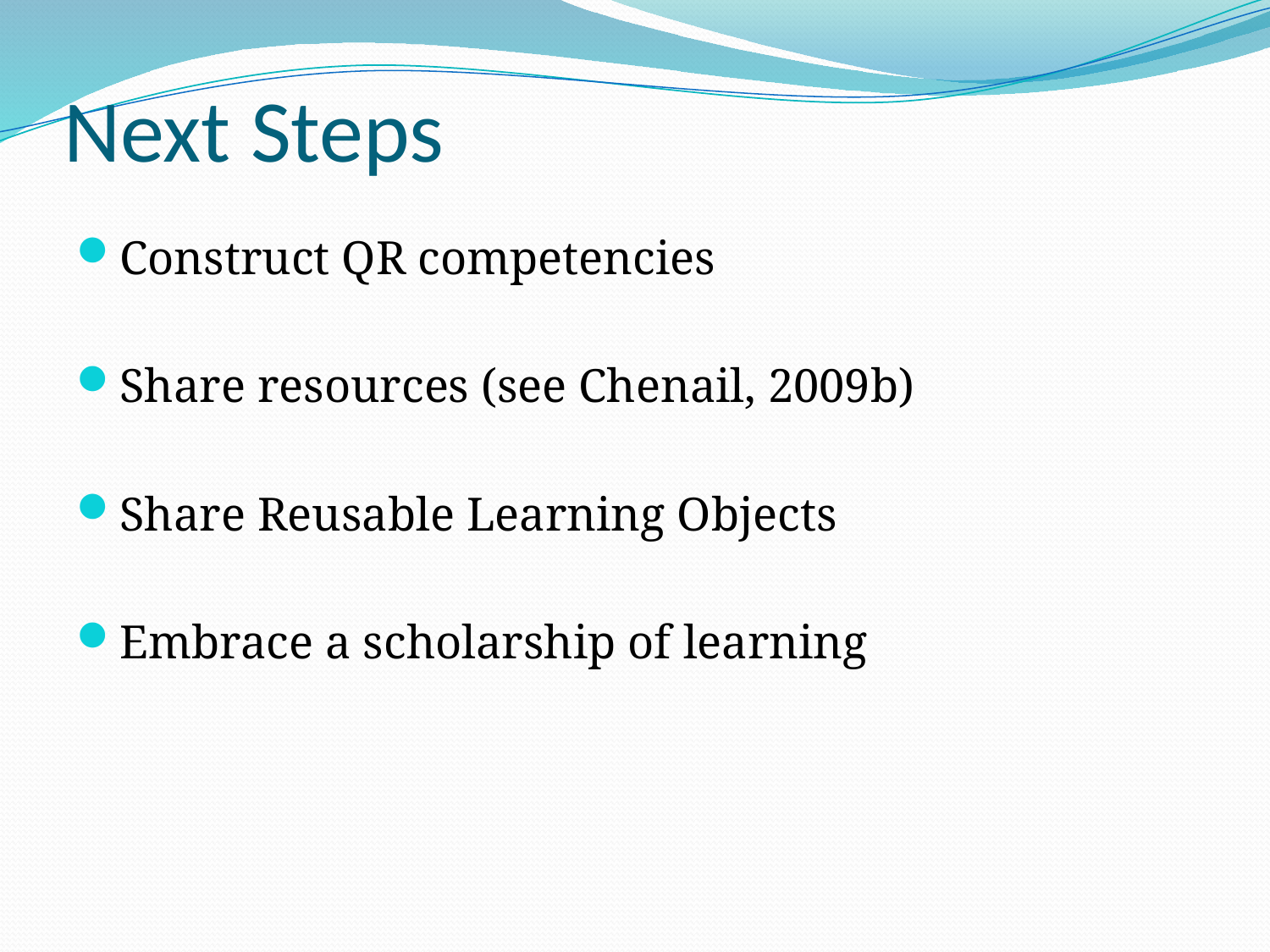

# Next Steps
Construct QR competencies

Share resources (see Chenail, 2009b)

Share Reusable Learning Objects

Embrace a scholarship of learning